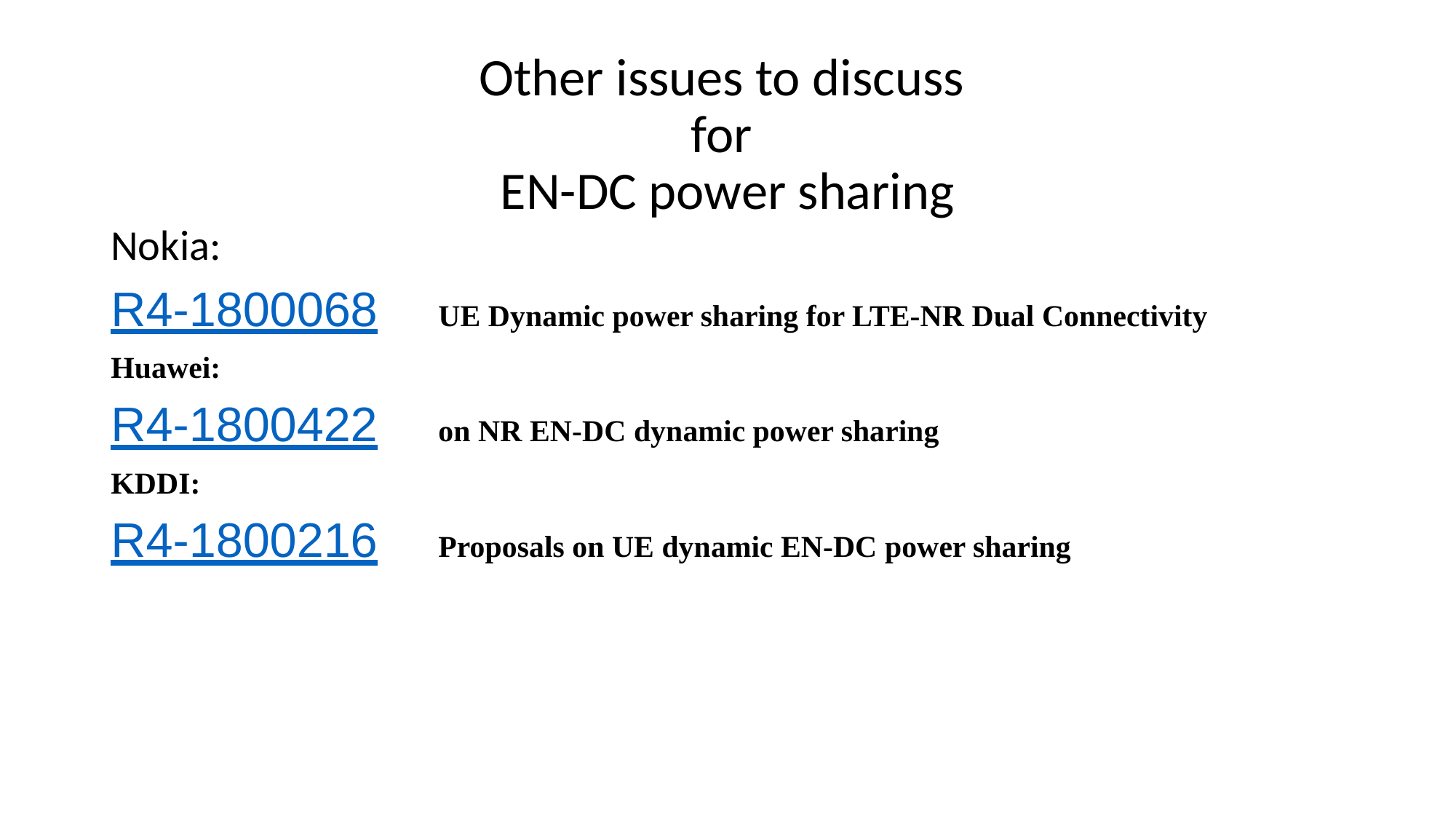

# Other issues to discuss for EN-DC power sharing
Nokia:
R4-1800068	UE Dynamic power sharing for LTE-NR Dual Connectivity
Huawei:
R4-1800422	on NR EN-DC dynamic power sharing
KDDI:
R4-1800216	Proposals on UE dynamic EN-DC power sharing